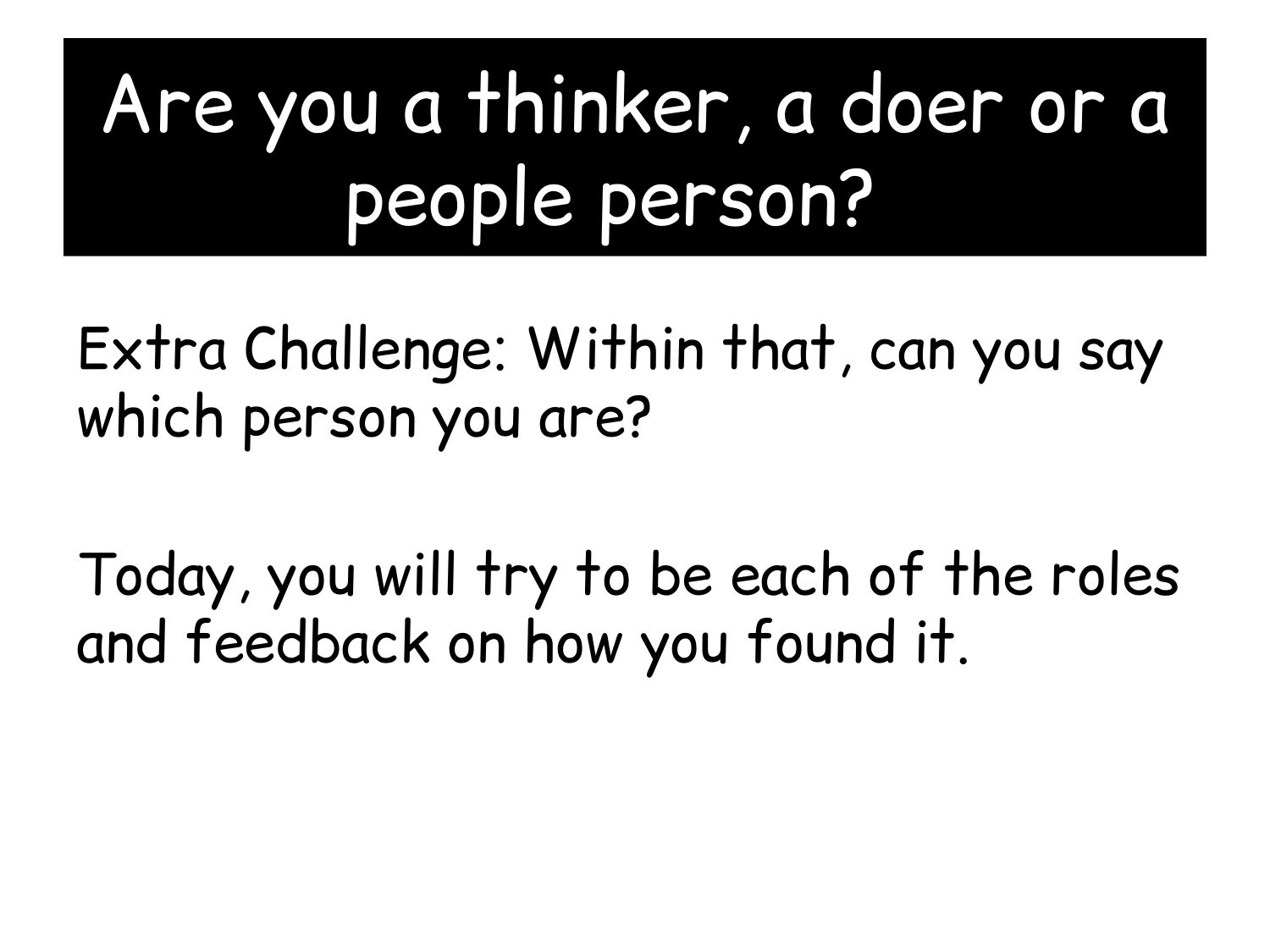

# Are you a thinker, a doer or a people person?
Extra Challenge: Within that, can you say which person you are?

Today, you will try to be each of the roles and feedback on how you found it.